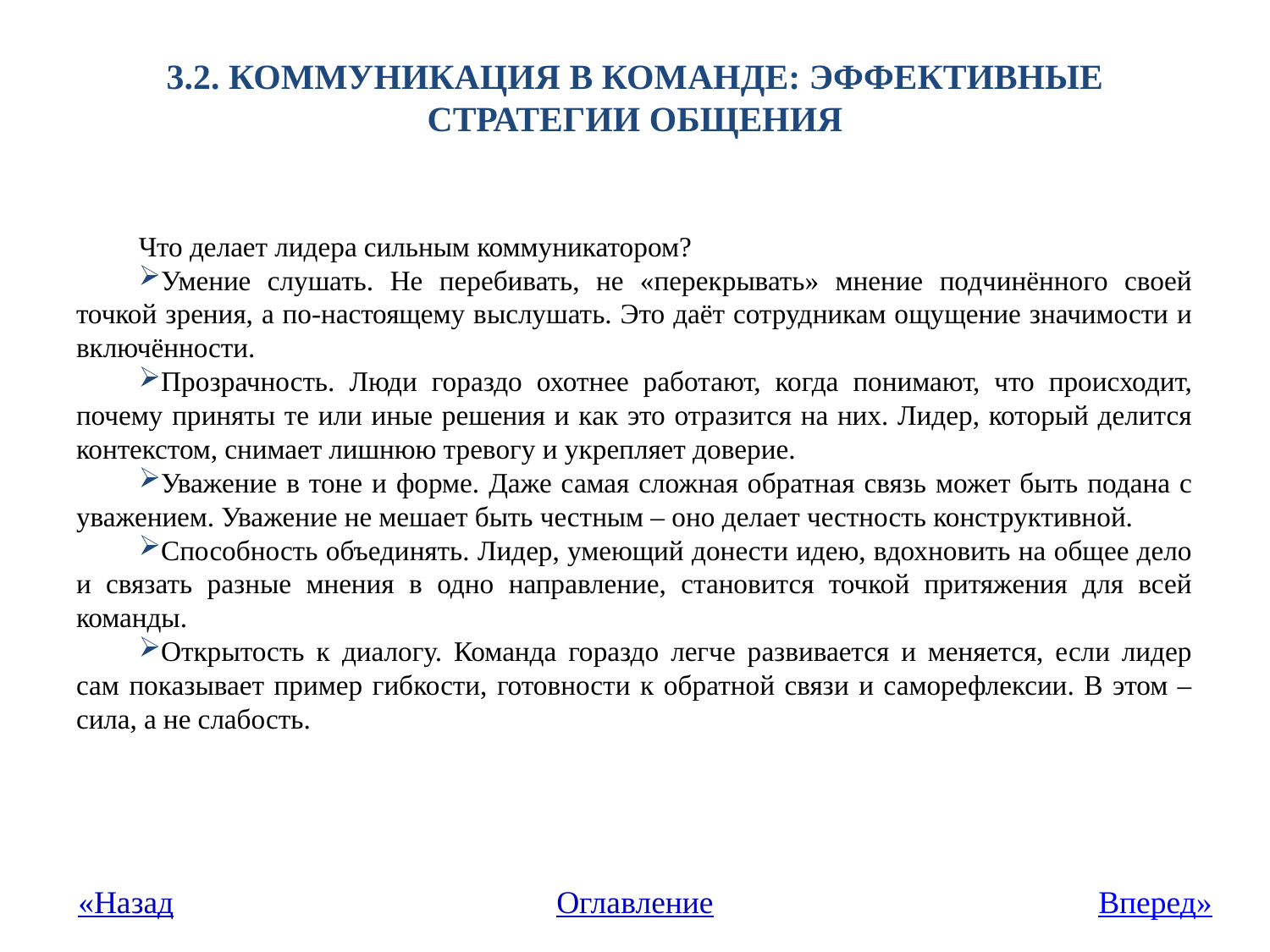

# 3.2. Коммуникация в команде: эффективные стратегии общения
Что делает лидера сильным коммуникатором?
Умение слушать. Не перебивать, не «перекрывать» мнение подчинённого своей точкой зрения, а по-настоящему выслушать. Это даёт сотрудникам ощущение значимости и включённости.
Прозрачность. Люди гораздо охотнее работают, когда понимают, что происходит, почему приняты те или иные решения и как это отразится на них. Лидер, который делится контекстом, снимает лишнюю тревогу и укрепляет доверие.
Уважение в тоне и форме. Даже самая сложная обратная связь может быть подана с уважением. Уважение не мешает быть честным – оно делает честность конструктивной.
Способность объединять. Лидер, умеющий донести идею, вдохновить на общее дело и связать разные мнения в одно направление, становится точкой притяжения для всей команды.
Открытость к диалогу. Команда гораздо легче развивается и меняется, если лидер сам показывает пример гибкости, готовности к обратной связи и саморефлексии. В этом – сила, а не слабость.

«Назад
Оглавление
Вперед»